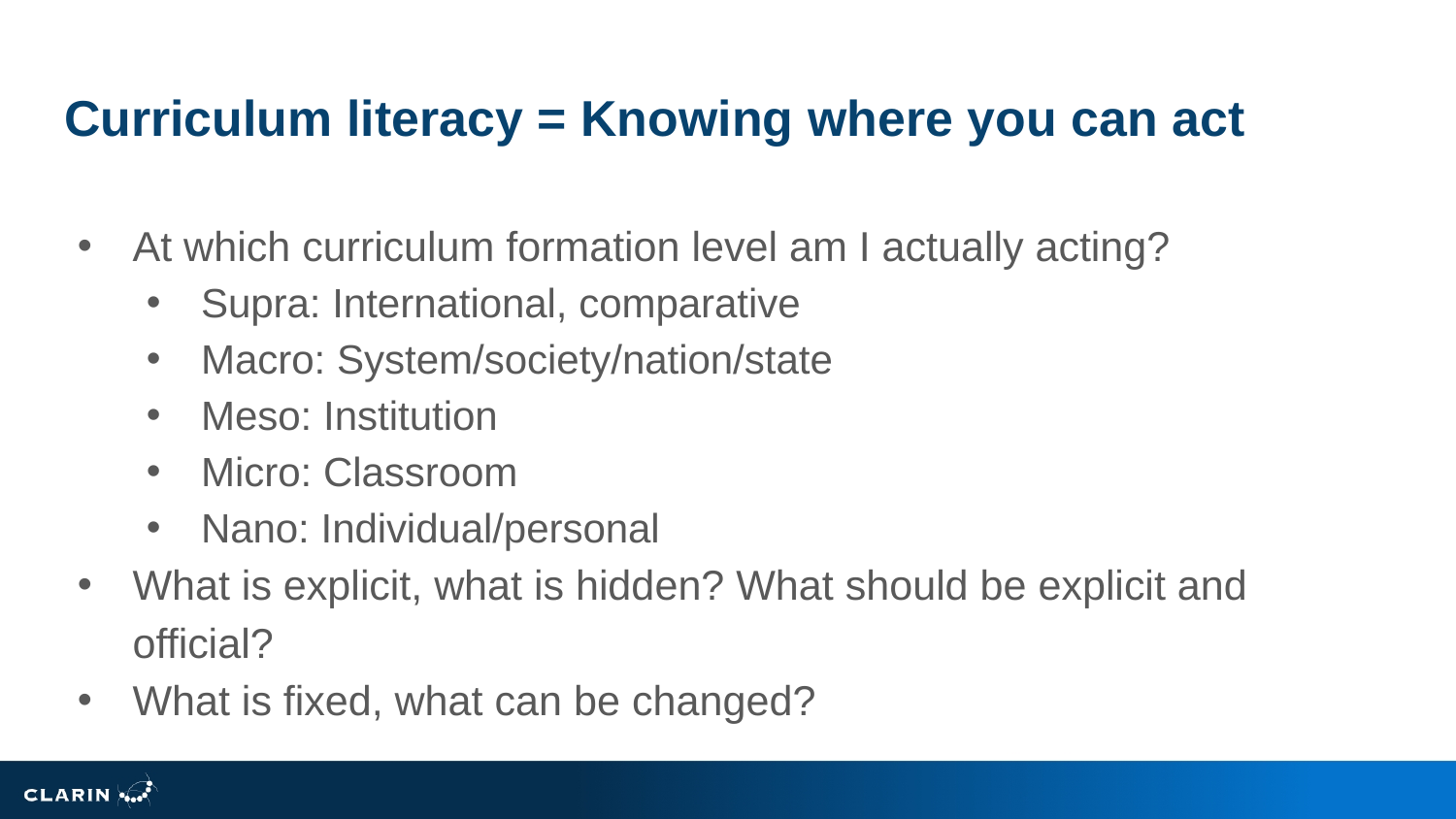

# Curriculum literacy = Knowing where you can act
At which curriculum formation level am I actually acting?
Supra: International, comparative
Macro: System/society/nation/state
Meso: Institution
Micro: Classroom
Nano: Individual/personal
What is explicit, what is hidden? What should be explicit and official?
What is fixed, what can be changed?